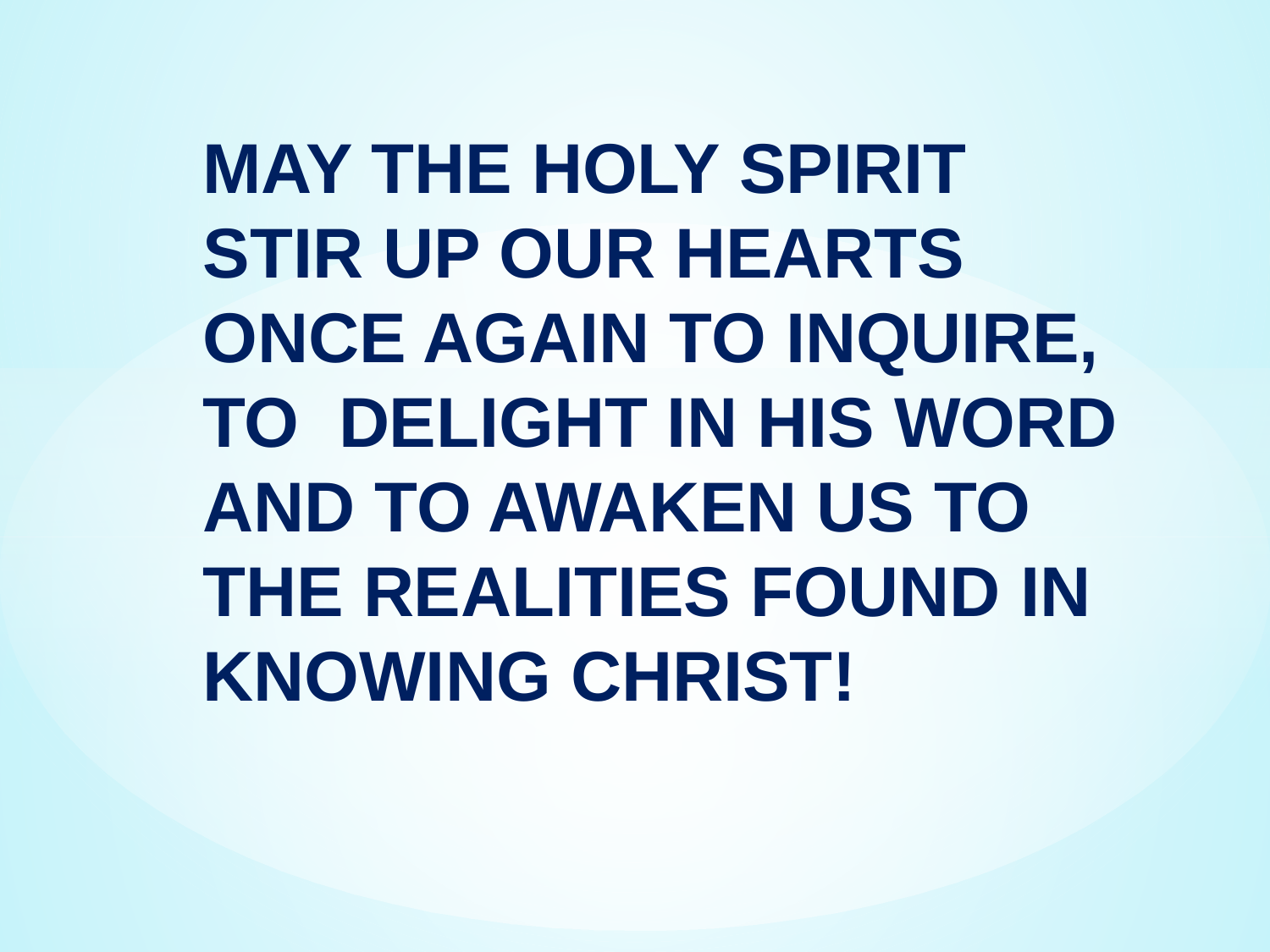

MAY THE HOLY SPIRIT STIR UP OUR HEARTS ONCE AGAIN TO INQUIRE, TO  DELIGHT IN HIS WORD AND TO AWAKEN US TO THE REALITIES FOUND IN KNOWING CHRIST!